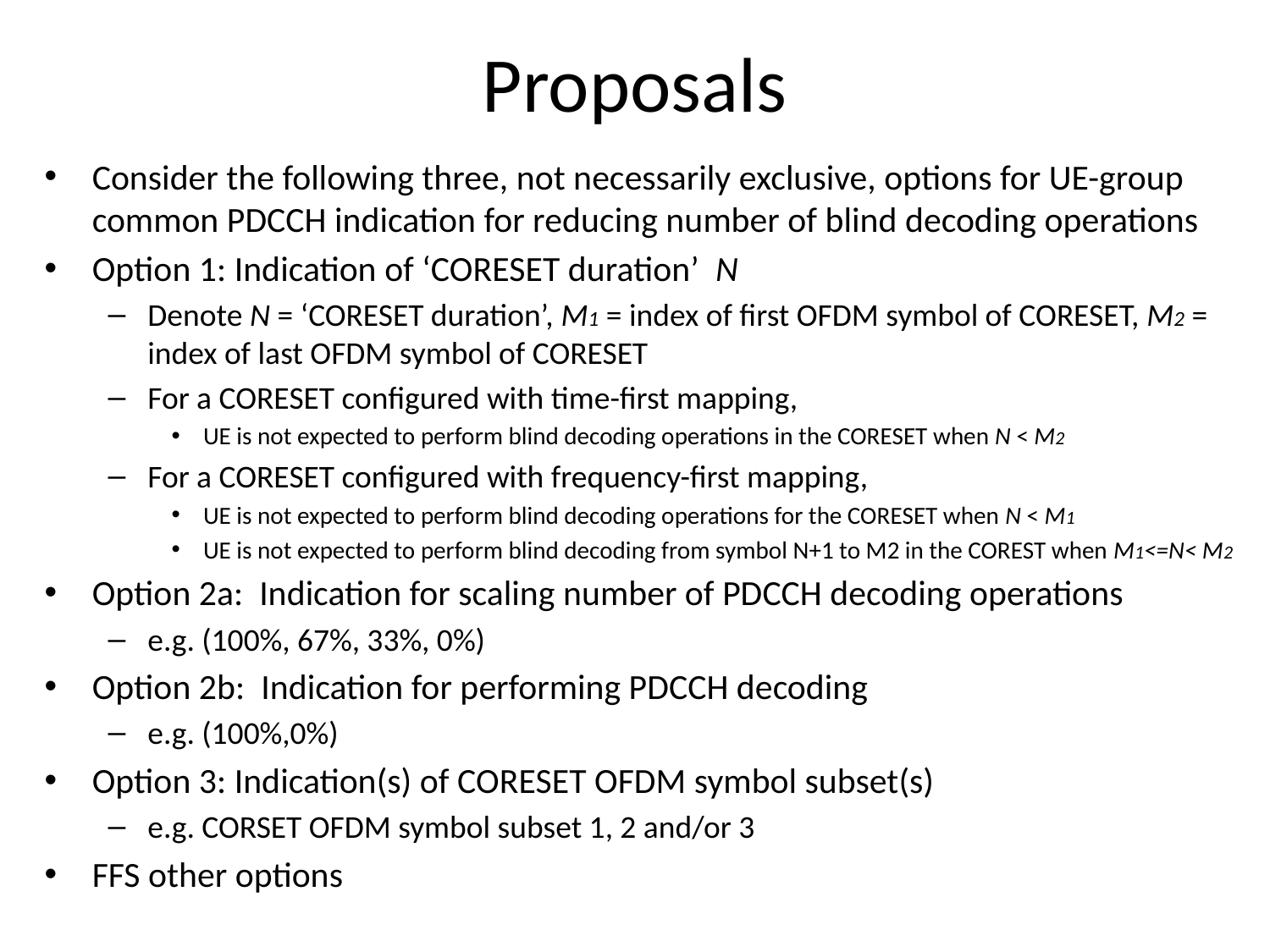

# Proposals
Consider the following three, not necessarily exclusive, options for UE-group common PDCCH indication for reducing number of blind decoding operations
Option 1: Indication of ‘CORESET duration’  N
Denote N = ‘CORESET duration’, M1 = index of first OFDM symbol of CORESET, M2 = index of last OFDM symbol of CORESET
For a CORESET configured with time-first mapping,
UE is not expected to perform blind decoding operations in the CORESET when N < M2
For a CORESET configured with frequency-first mapping,
UE is not expected to perform blind decoding operations for the CORESET when N < M1
UE is not expected to perform blind decoding from symbol N+1 to M2 in the COREST when M1<=N< M2
Option 2a:  Indication for scaling number of PDCCH decoding operations
e.g. (100%, 67%, 33%, 0%)
Option 2b:  Indication for performing PDCCH decoding
e.g. (100%,0%)
Option 3: Indication(s) of CORESET OFDM symbol subset(s)
e.g. CORSET OFDM symbol subset 1, 2 and/or 3
FFS other options